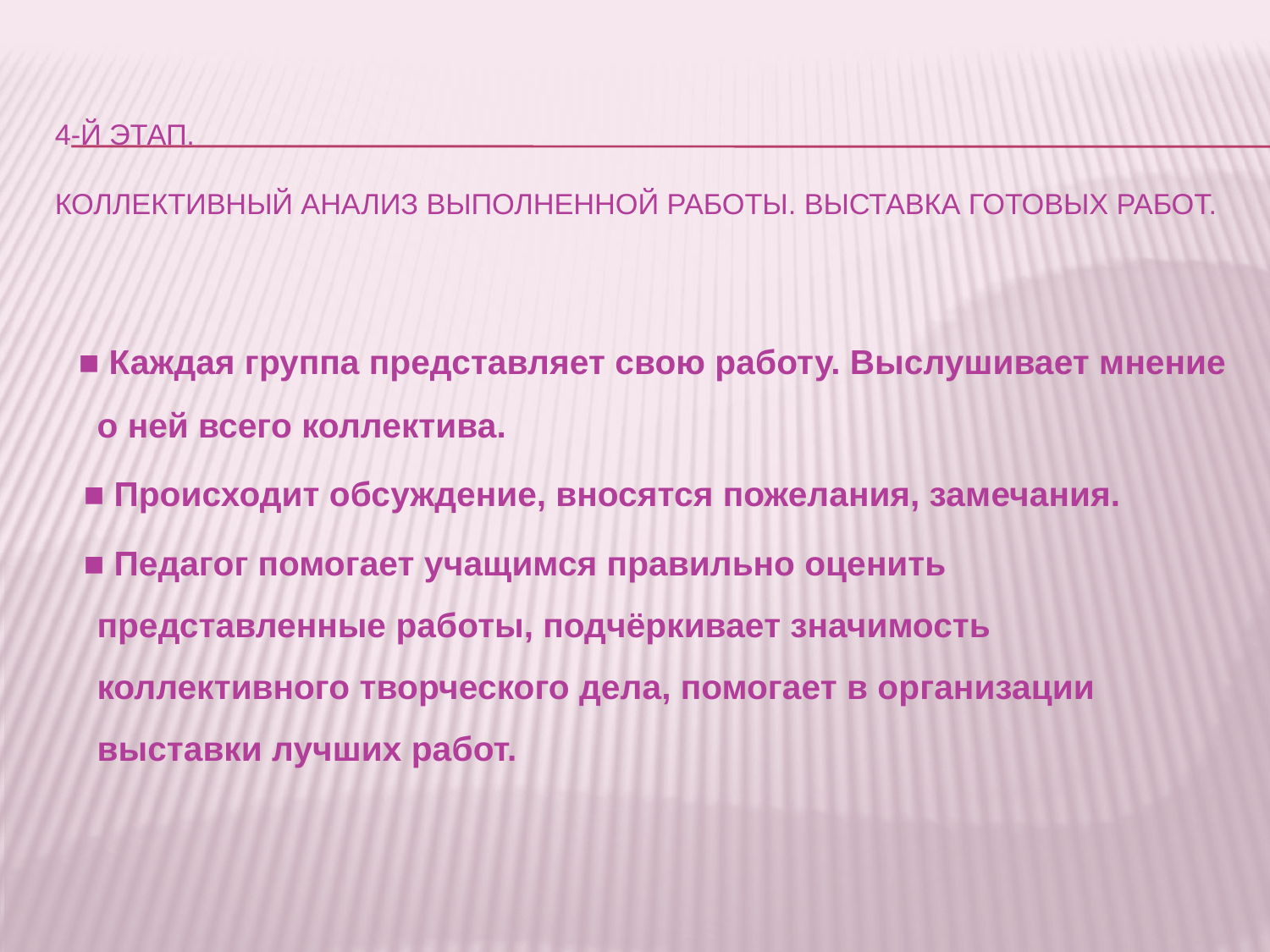

# 4-й этап. Коллективный анализ выполненной работы. Выставка готовых работ.

  ■ Каждая группа представляет свою работу. Выслушивает мнение о ней всего коллектива.
   ■ Происходит обсуждение, вносятся пожелания, замечания.
   ■ Педагог помогает учащимся правильно оценить представленные работы, подчёркивает значимость коллективного творческого дела, помогает в организации выставки лучших работ.